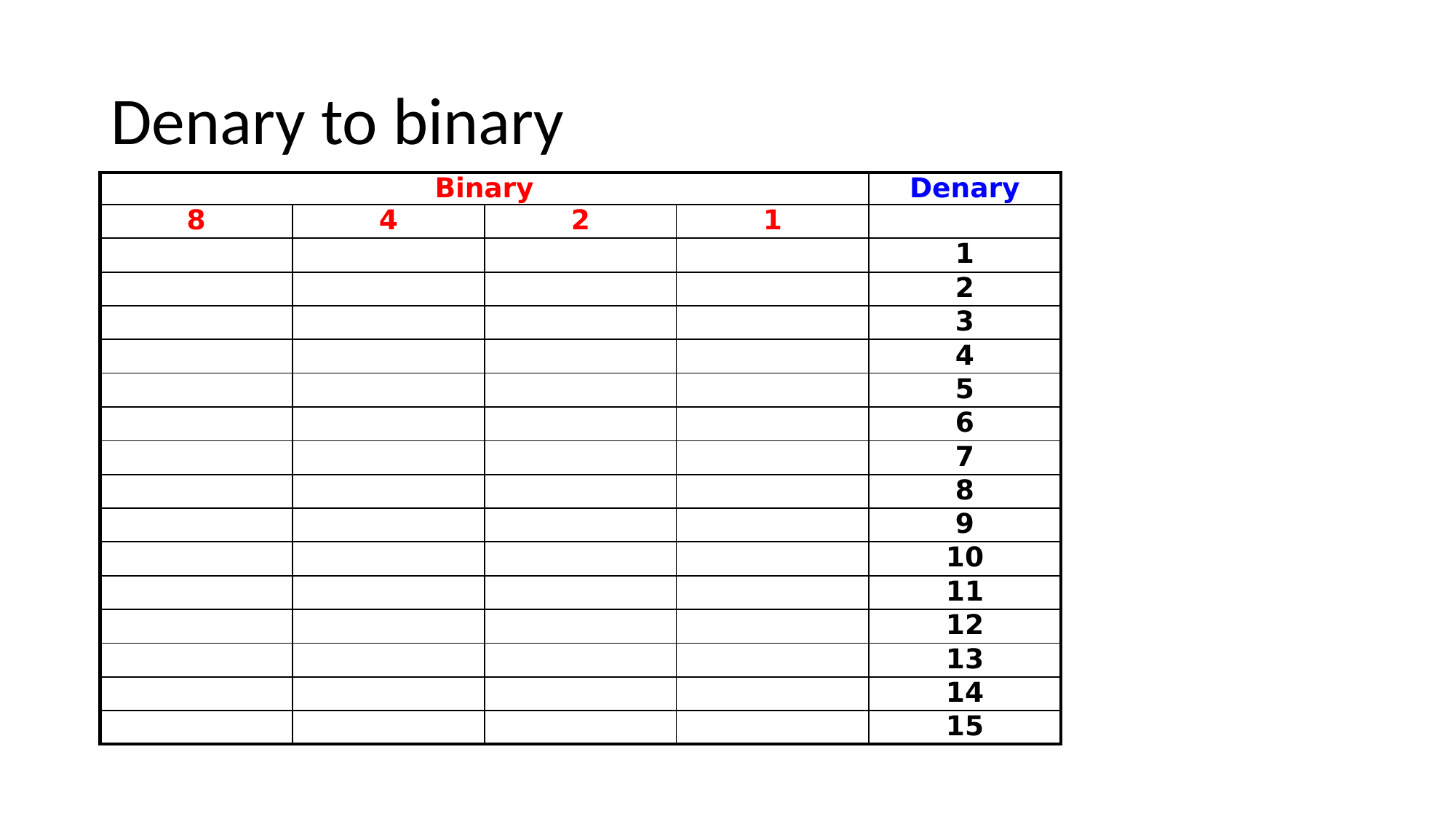

# Denary to binary
| Binary |  |  |  | Denary |
| --- | --- | --- | --- | --- |
| 8 | 4 | 2 | 1 |  |
|  |  |  |  | 1 |
|  |  |  |  | 2 |
|  |  |  |  | 3 |
|  |  |  |  | 4 |
|  |  |  |  | 5 |
|  |  |  |  | 6 |
|  |  |  |  | 7 |
|  |  |  |  | 8 |
|  |  |  |  | 9 |
|  |  |  |  | 10 |
|  |  |  |  | 11 |
|  |  |  |  | 12 |
|  |  |  |  | 13 |
|  |  |  |  | 14 |
|  |  |  |  | 15 |